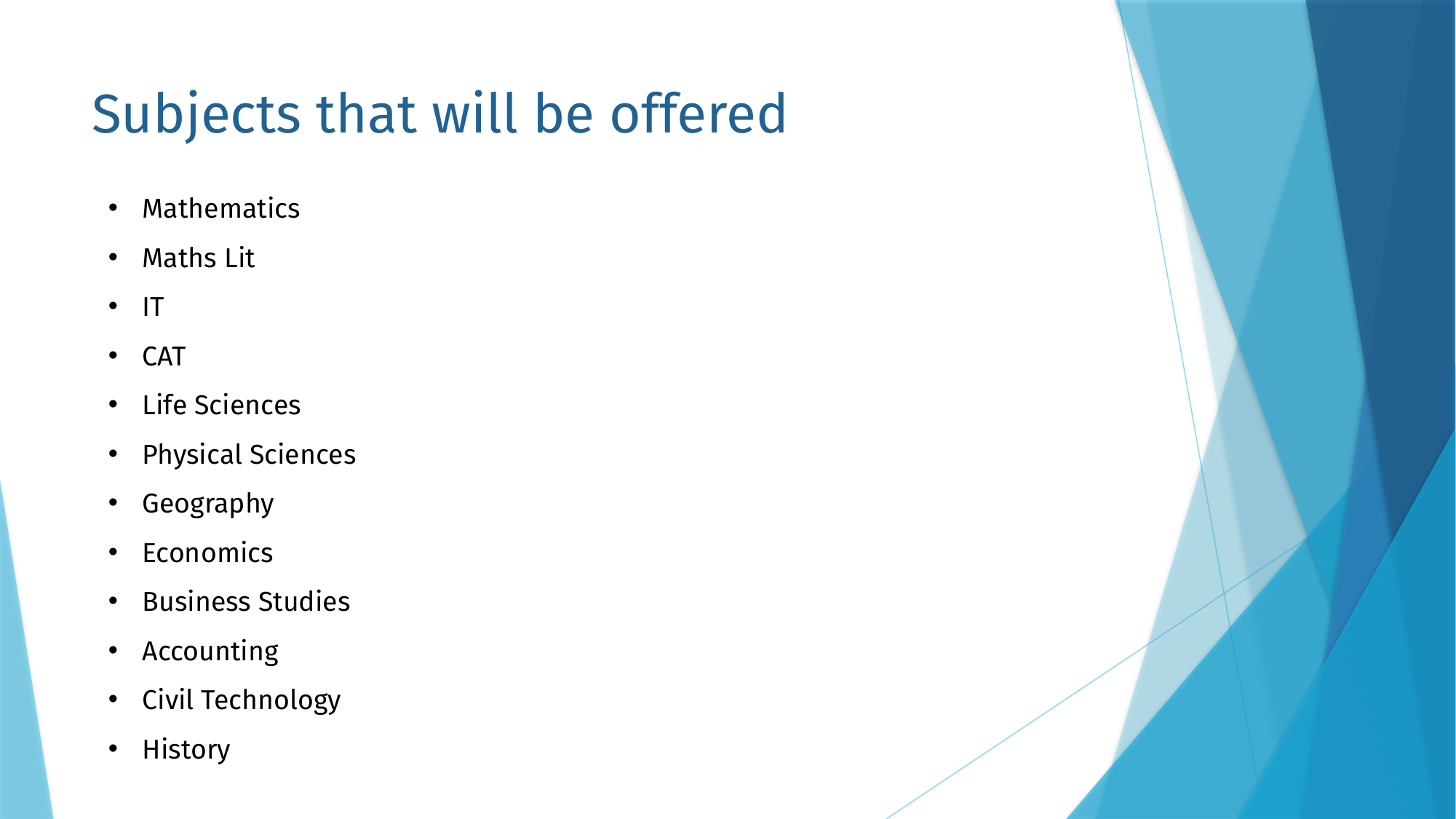

# Subjects that will be offered
Mathematics
Maths Lit
IT
CAT
Life Sciences
Physical Sciences
Geography
Economics
Business Studies
Accounting
Civil Technology
History